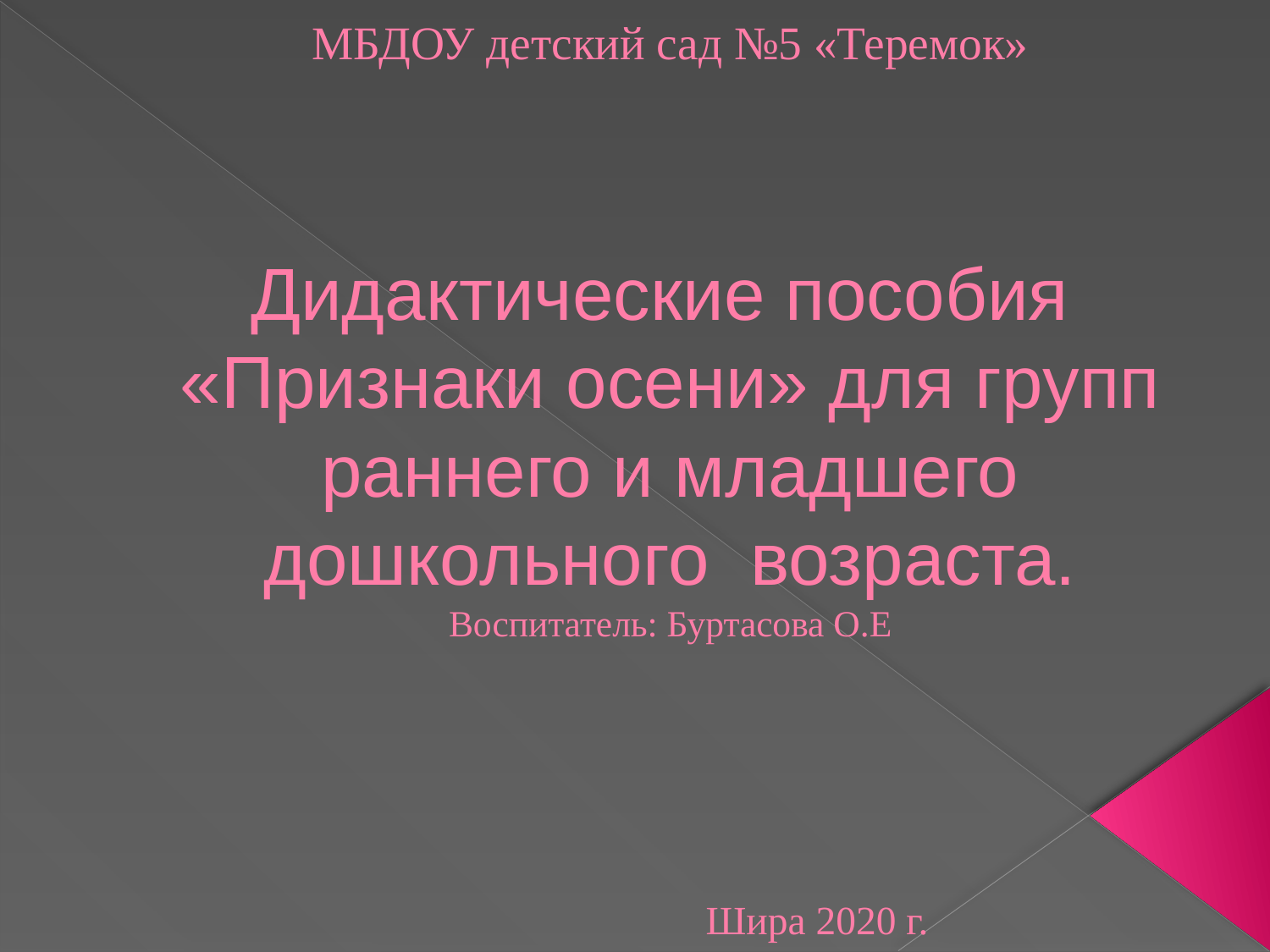

# МБДОУ детский сад №5 «Теремок» Дидактические пособия «Признаки осени» для групп раннего и младшего дошкольного  возраста. Воспитатель: Буртасова О.Е Шира 2020 г.